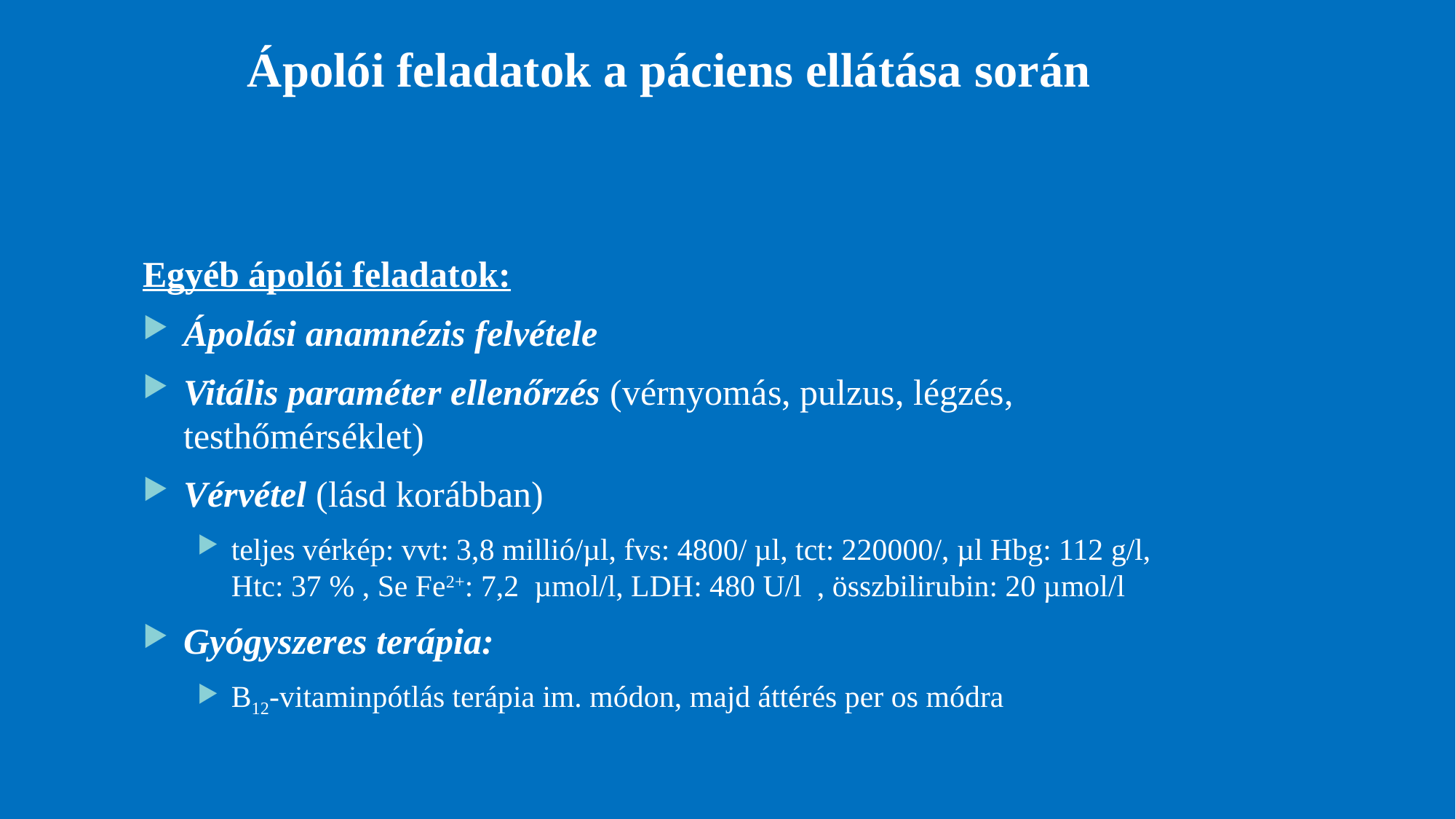

# Ápolói feladatok a páciens ellátása során
Egyéb ápolói feladatok:
Ápolási anamnézis felvétele
Vitális paraméter ellenőrzés (vérnyomás, pulzus, légzés, testhőmérséklet)
Vérvétel (lásd korábban)
teljes vérkép: vvt: 3,8 millió/µl, fvs: 4800/ µl, tct: 220000/, µl Hbg: 112 g/l, Htc: 37 % , Se Fe2+: 7,2  µmol/l, LDH: 480 U/l  , összbilirubin: 20 µmol/l
Gyógyszeres terápia:
B12-vitaminpótlás terápia im. módon, majd áttérés per os módra